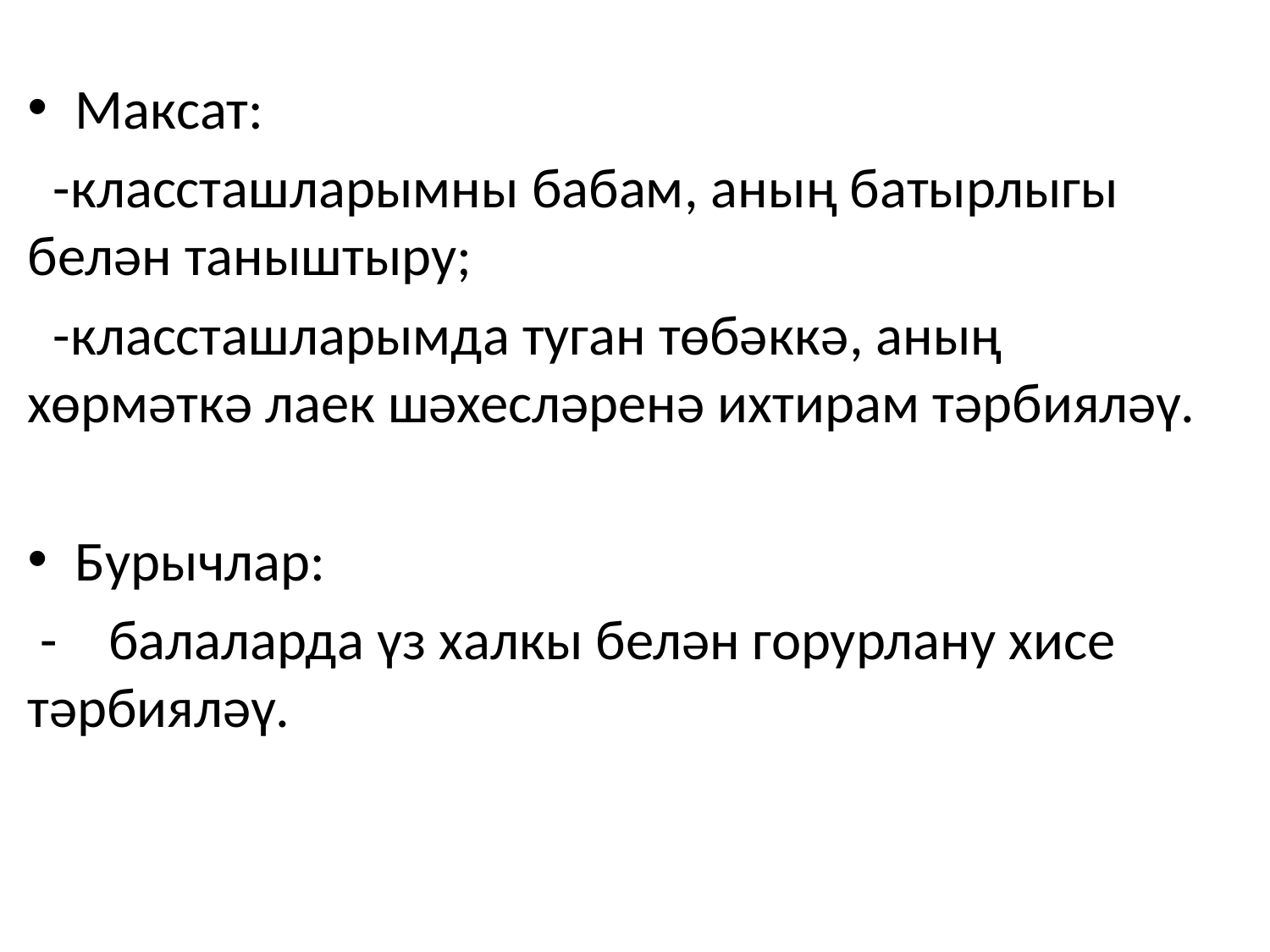

Максат:
  -классташларымны бабам, аның батырлыгы белән таныштыру;
  -классташларымда туган төбәккә, аның хөрмәткә лаек шәхесләренә ихтирам тәрбияләү.

Бурычлар:
 -    балаларда үз халкы белән горурлану хисе тәрбияләү.